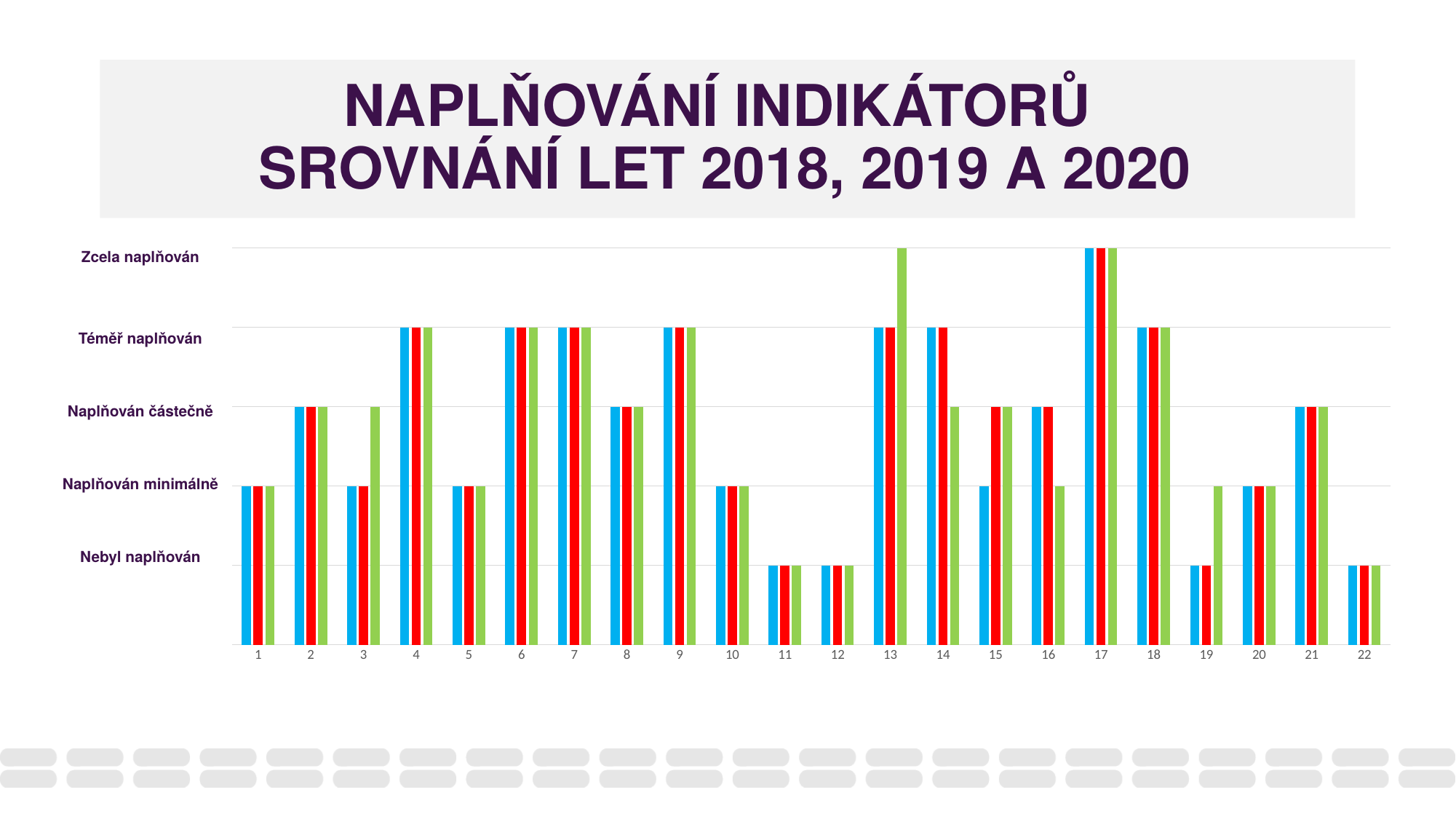

# Naplňování indikátorů srovnání let 2018, 2019 a 2020

### Chart

| Category | 2018 | 2019 | 2020 |
|---|---|---|---|
| 1 | 2.0 | 2.0 | 2.0 |
| 2 | 3.0 | 3.0 | 3.0 |
| 3 | 2.0 | 2.0 | 3.0 |
| 4 | 4.0 | 4.0 | 4.0 |
| 5 | 2.0 | 2.0 | 2.0 |
| 6 | 4.0 | 4.0 | 4.0 |
| 7 | 4.0 | 4.0 | 4.0 |
| 8 | 3.0 | 3.0 | 3.0 |
| 9 | 4.0 | 4.0 | 4.0 |
| 10 | 2.0 | 2.0 | 2.0 |
| 11 | 1.0 | 1.0 | 1.0 |
| 12 | 1.0 | 1.0 | 1.0 |
| 13 | 4.0 | 4.0 | 5.0 |
| 14 | 4.0 | 4.0 | 3.0 |
| 15 | 2.0 | 3.0 | 3.0 |
| 16 | 3.0 | 3.0 | 2.0 |
| 17 | 5.0 | 5.0 | 5.0 |
| 18 | 4.0 | 4.0 | 4.0 |
| 19 | 1.0 | 1.0 | 2.0 |
| 20 | 2.0 | 2.0 | 2.0 |
| 21 | 3.0 | 3.0 | 3.0 |
| 22 | 1.0 | 1.0 | 1.0 |
Zcela naplňován

Téměř naplňován

Naplňován částečně

Naplňován minimálně

Nebyl naplňován